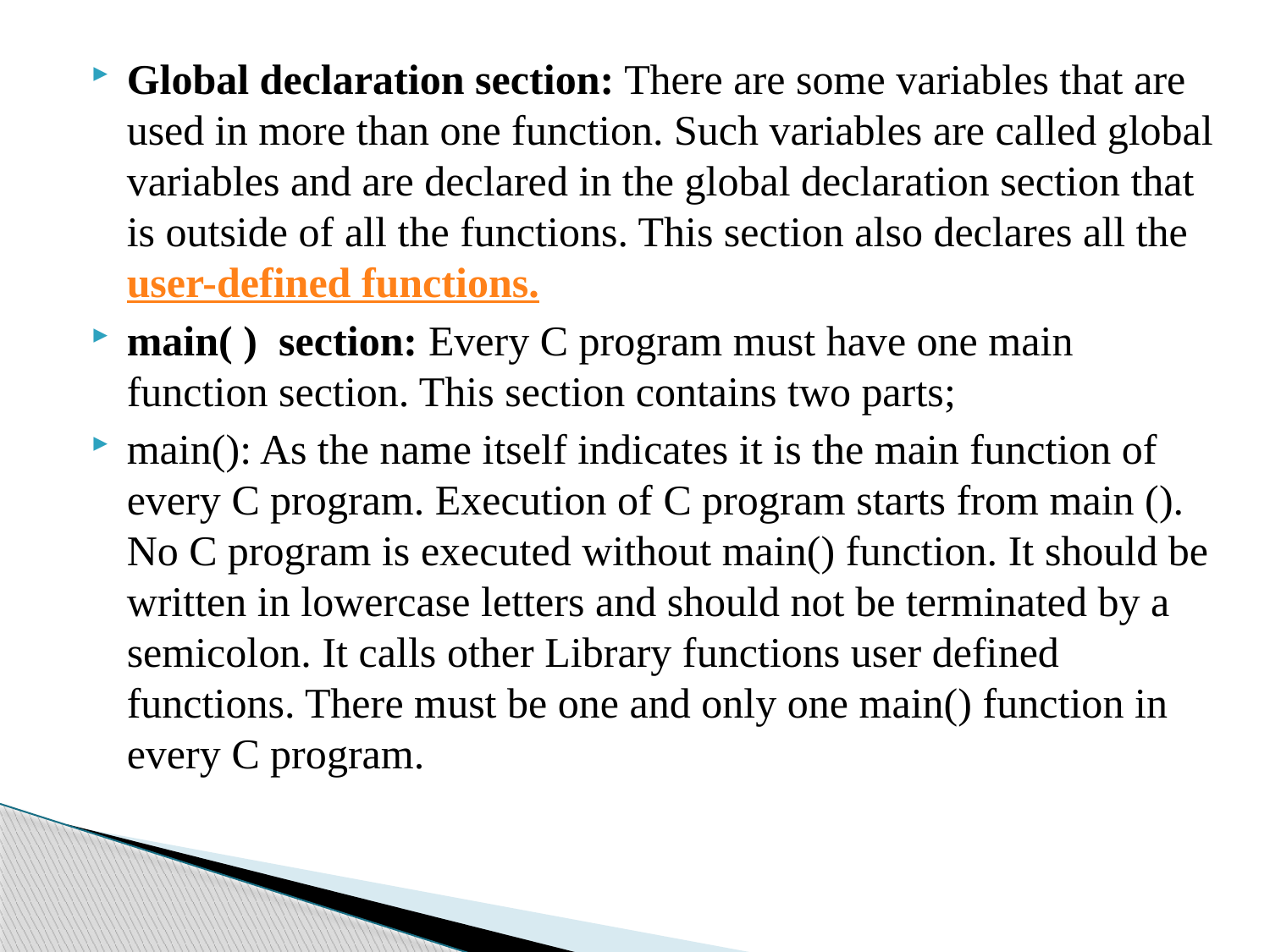

Global declaration section: There are some variables that are used in more than one function. Such variables are called global variables and are declared in the global declaration section that is outside of all the functions. This section also declares all the user-defined functions.
main( )  section: Every C program must have one main function section. This section contains two parts;
main(): As the name itself indicates it is the main function of every C program. Execution of C program starts from main (). No C program is executed without main() function. It should be written in lowercase letters and should not be terminated by a semicolon. It calls other Library functions user defined functions. There must be one and only one main() function in every C program.